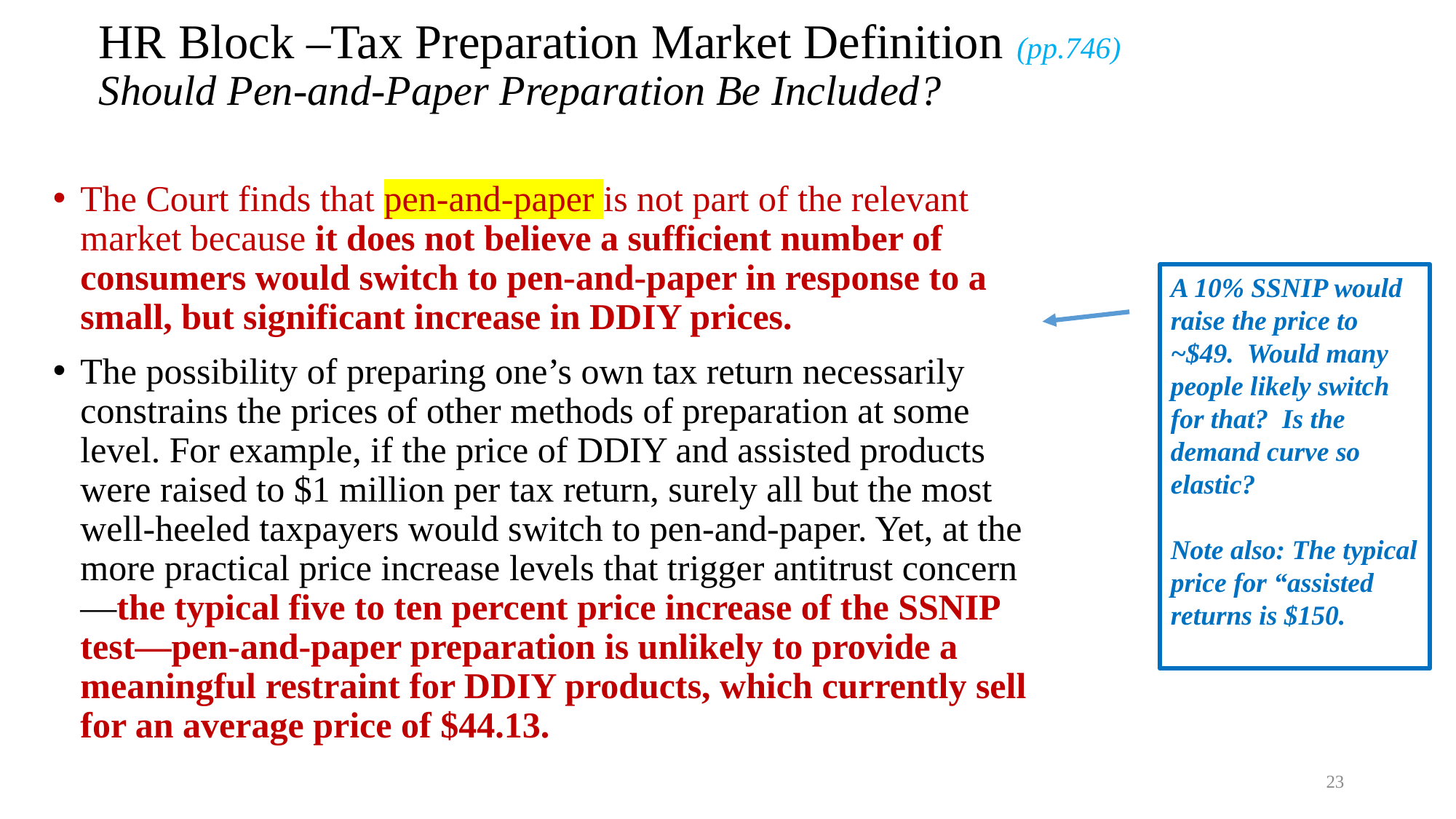

# HR Block –Tax Preparation Market Definition (pp.746) Should Pen-and-Paper Preparation Be Included?
The Court finds that pen-and-paper is not part of the relevant market because it does not believe a sufficient number of consumers would switch to pen-and-paper in response to a small, but significant increase in DDIY prices.
The possibility of preparing one’s own tax return necessarily constrains the prices of other methods of preparation at some level. For example, if the price of DDIY and assisted products were raised to $1 million per tax return, surely all but the most well-heeled taxpayers would switch to pen-and-paper. Yet, at the more practical price increase levels that trigger antitrust concern—the typical five to ten percent price increase of the SSNIP test—pen-and-paper preparation is unlikely to provide a meaningful restraint for DDIY products, which currently sell for an average price of $44.13.

A 10% SSNIP would raise the price to ~$49.  Would many people likely switch for that?  Is the demand curve so elastic?

Note also: The typical price for “assisted returns is $150.

23